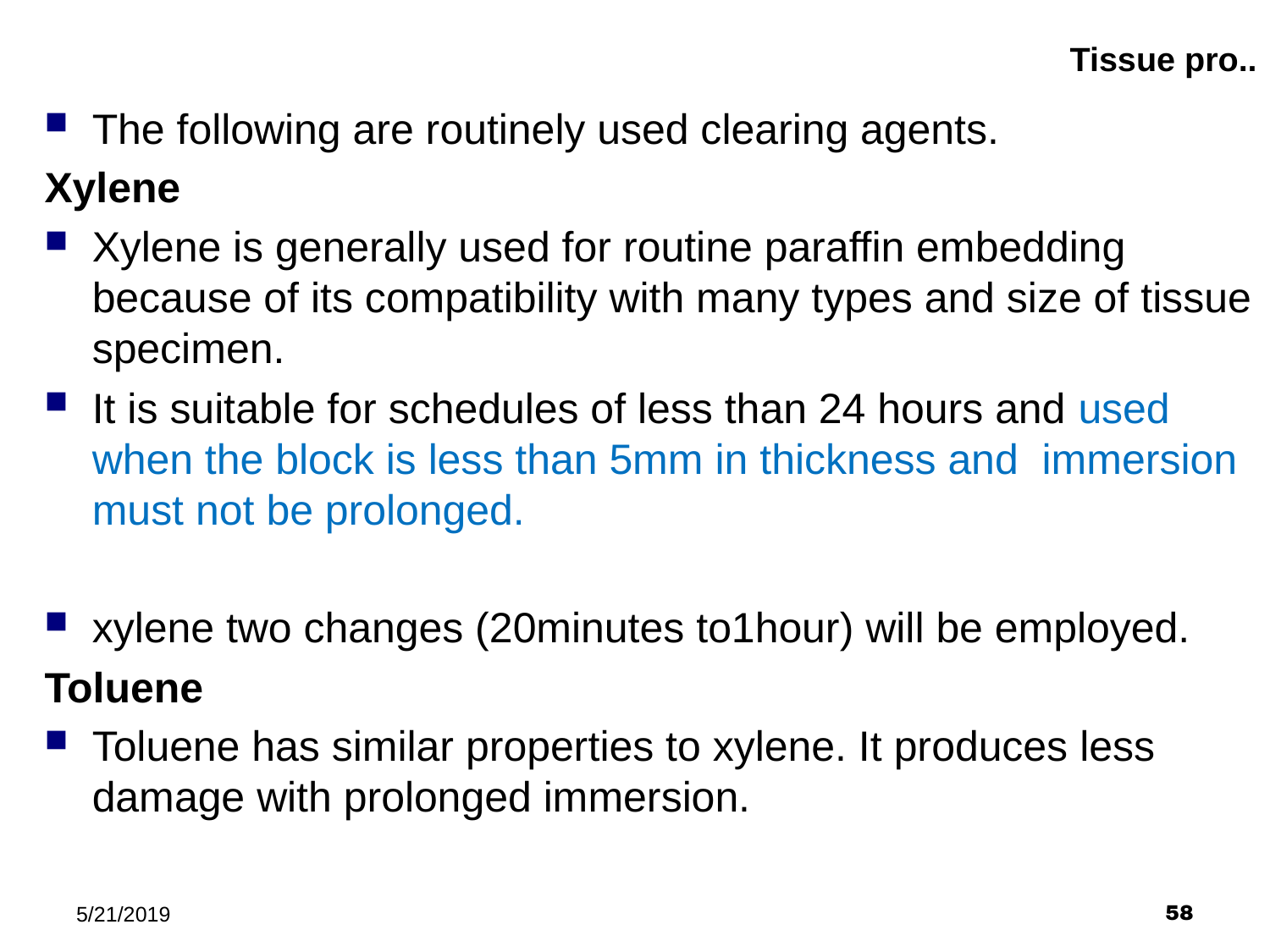

# Tissue pro..
The following are routinely used clearing agents.
Xylene
Xylene is generally used for routine paraffin embedding because of its compatibility with many types and size of tissue specimen.
It is suitable for schedules of less than 24 hours and used when the block is less than 5mm in thickness and  immersion must not be prolonged.

xylene two changes (20minutes to1hour) will be employed.
Toluene
Toluene has similar properties to xylene. It produces less damage with prolonged immersion.
5/21/2019
58